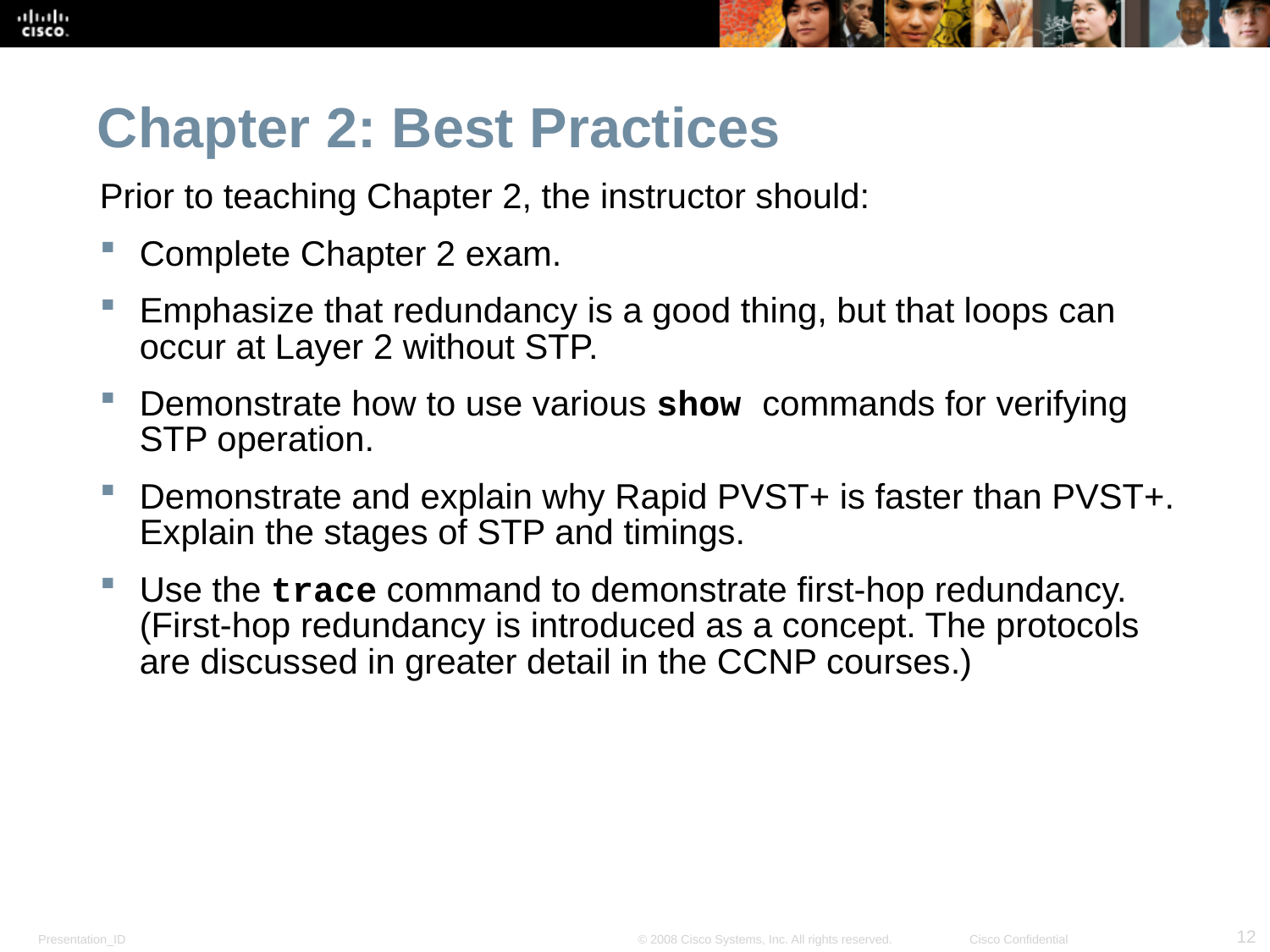

Chapter 2: Best Practices
Prior to teaching Chapter 2, the instructor should:
Complete Chapter 2 exam.
Emphasize that redundancy is a good thing, but that loops can occur at Layer 2 without STP.
Demonstrate how to use various show commands for verifying STP operation.
Demonstrate and explain why Rapid PVST+ is faster than PVST+. Explain the stages of STP and timings.
Use the trace command to demonstrate first-hop redundancy. (First-hop redundancy is introduced as a concept. The protocols are discussed in greater detail in the CCNP courses.)